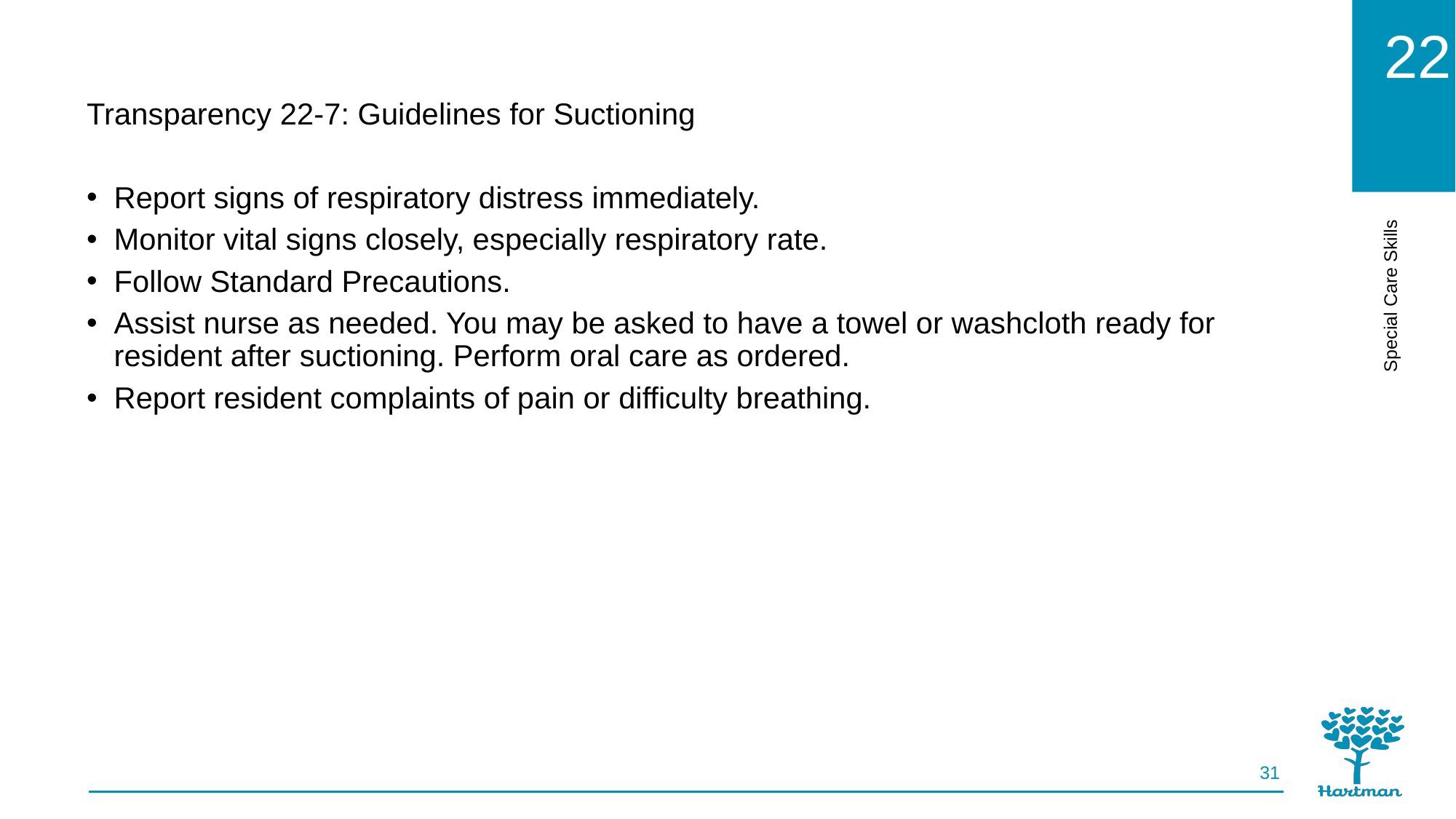

Transparency 22-7: Guidelines for Suctioning

Report signs of respiratory distress immediately.
Monitor vital signs closely, especially respiratory rate.
Follow Standard Precautions.
Assist nurse as needed. You may be asked to have a towel or washcloth ready for resident after suctioning. Perform oral care as ordered.
Report resident complaints of pain or difficulty breathing.

31